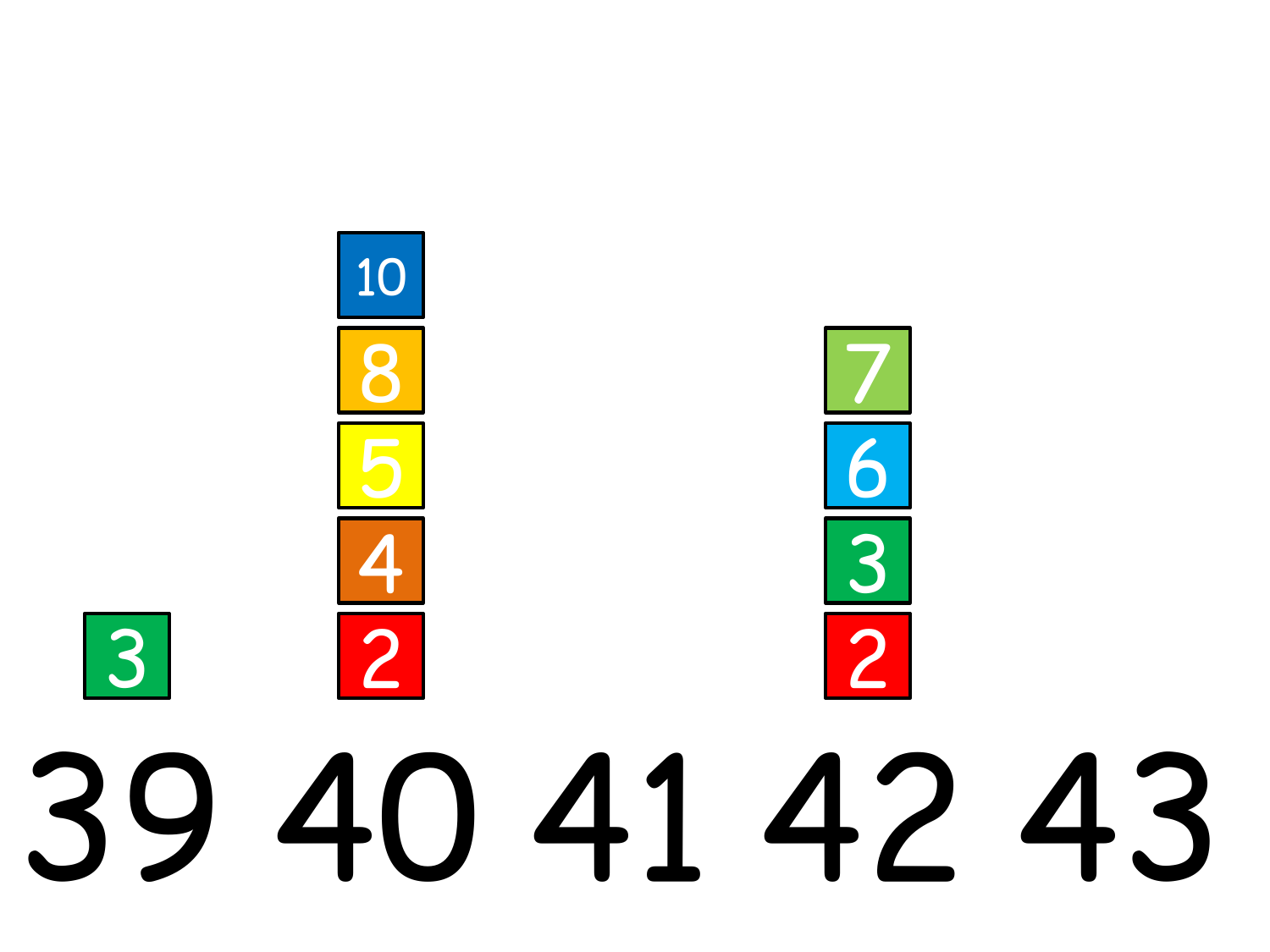

10
8
5
4
2
7
6
3
2
3
 39 40 41 42 43